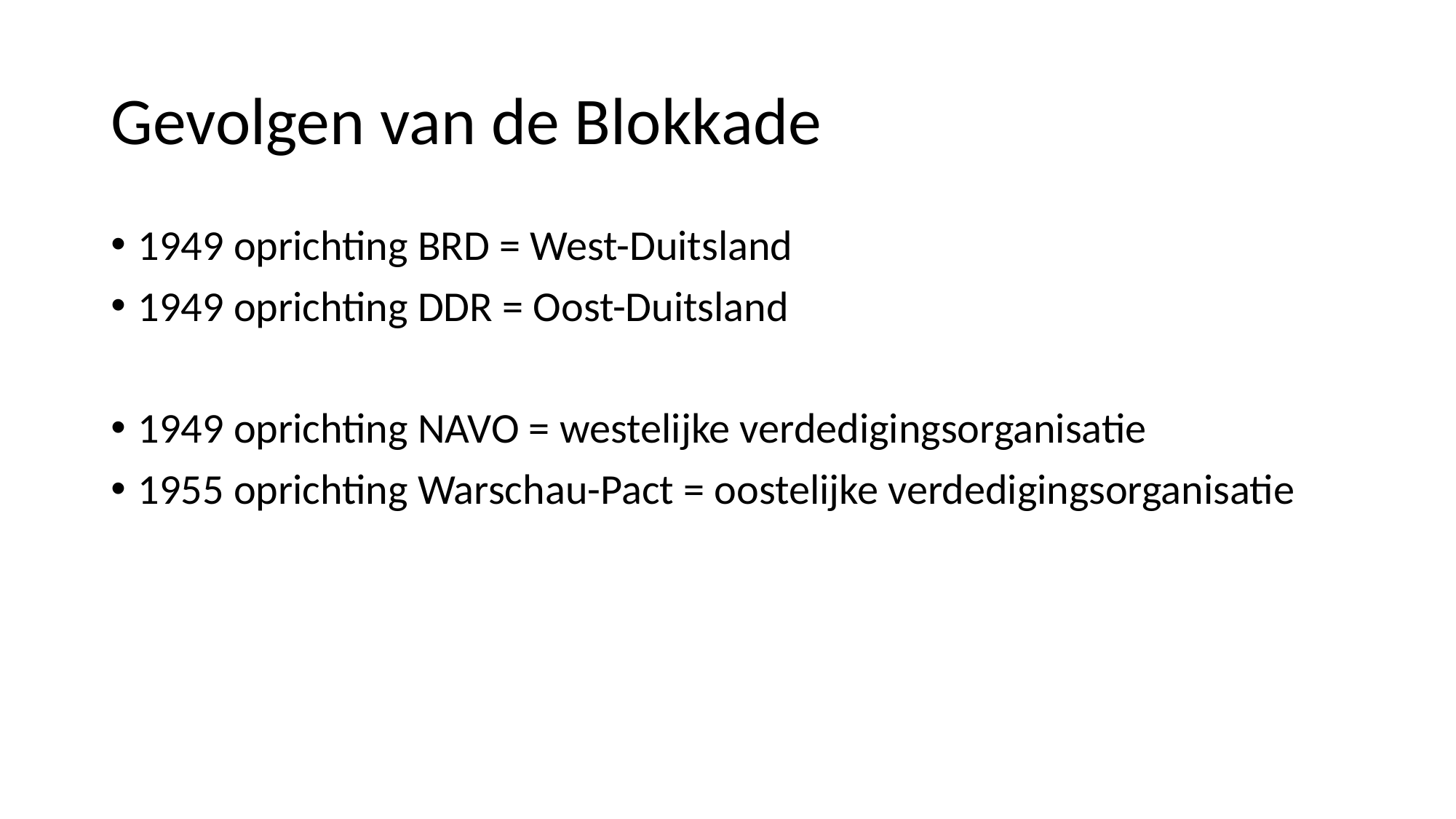

# Gevolgen van de Blokkade
1949 oprichting BRD = West-Duitsland
1949 oprichting DDR = Oost-Duitsland

1949 oprichting NAVO = westelijke verdedigingsorganisatie
1955 oprichting Warschau-Pact = oostelijke verdedigingsorganisatie